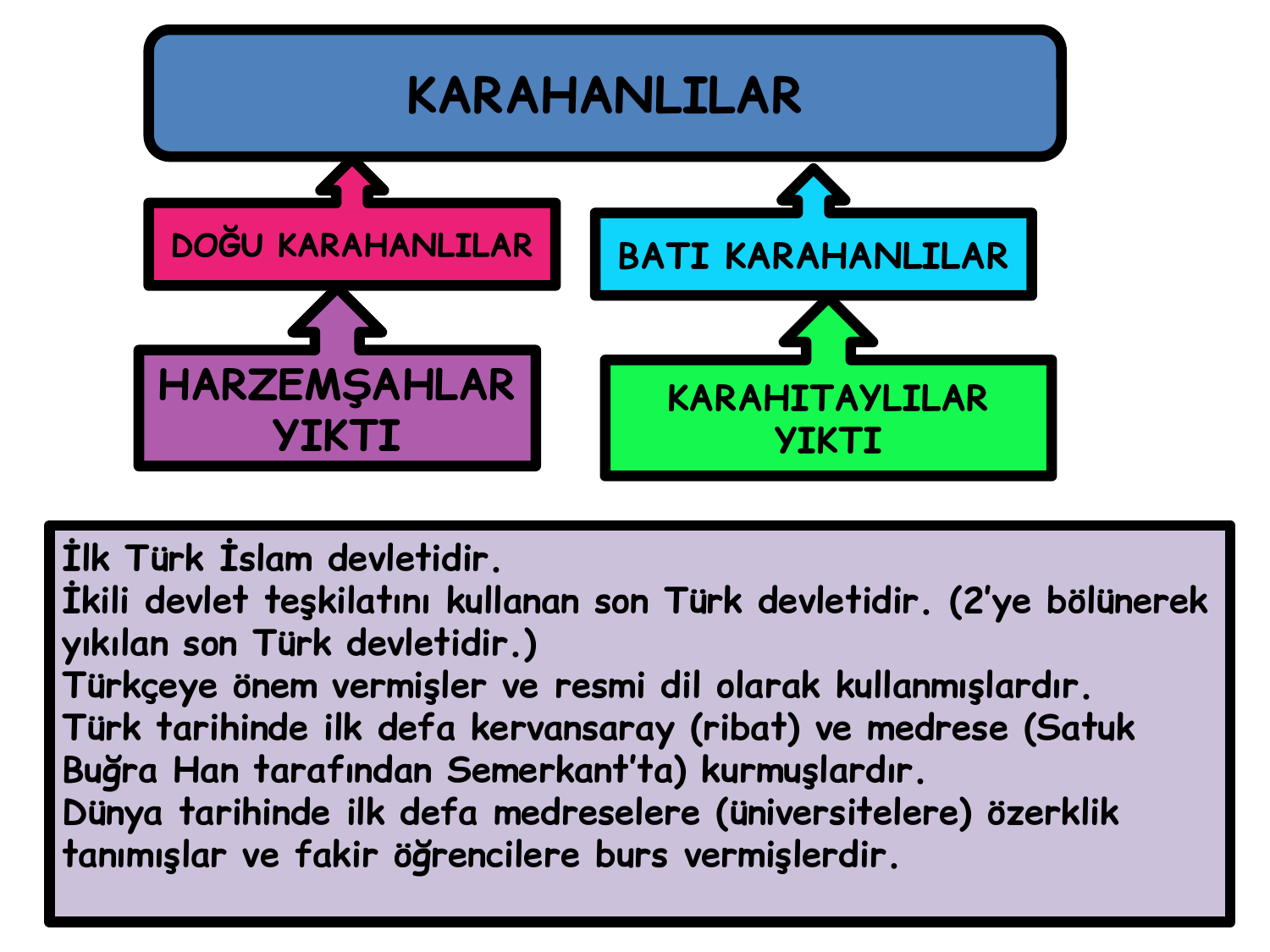

KARAHANLILAR
DOĞU KARAHANLILAR
BATI KARAHANLILAR
HARZEMŞAHLAR YIKTI
KARAHITAYLILAR YIKTI
İlk Türk İslam devletidir.
İkili devlet teşkilatını kullanan son Türk devletidir. (2’ye bölünerek yıkılan son Türk devletidir.)
Türkçeye önem vermişler ve resmi dil olarak kullanmışlardır.
Türk tarihinde ilk defa kervansaray (ribat) ve medrese (Satuk Buğra Han tarafından Semerkant’ta) kurmuşlardır.
Dünya tarihinde ilk defa medreselere (üniversitelere) özerklik tanımışlar ve fakir öğrencilere burs vermişlerdir.